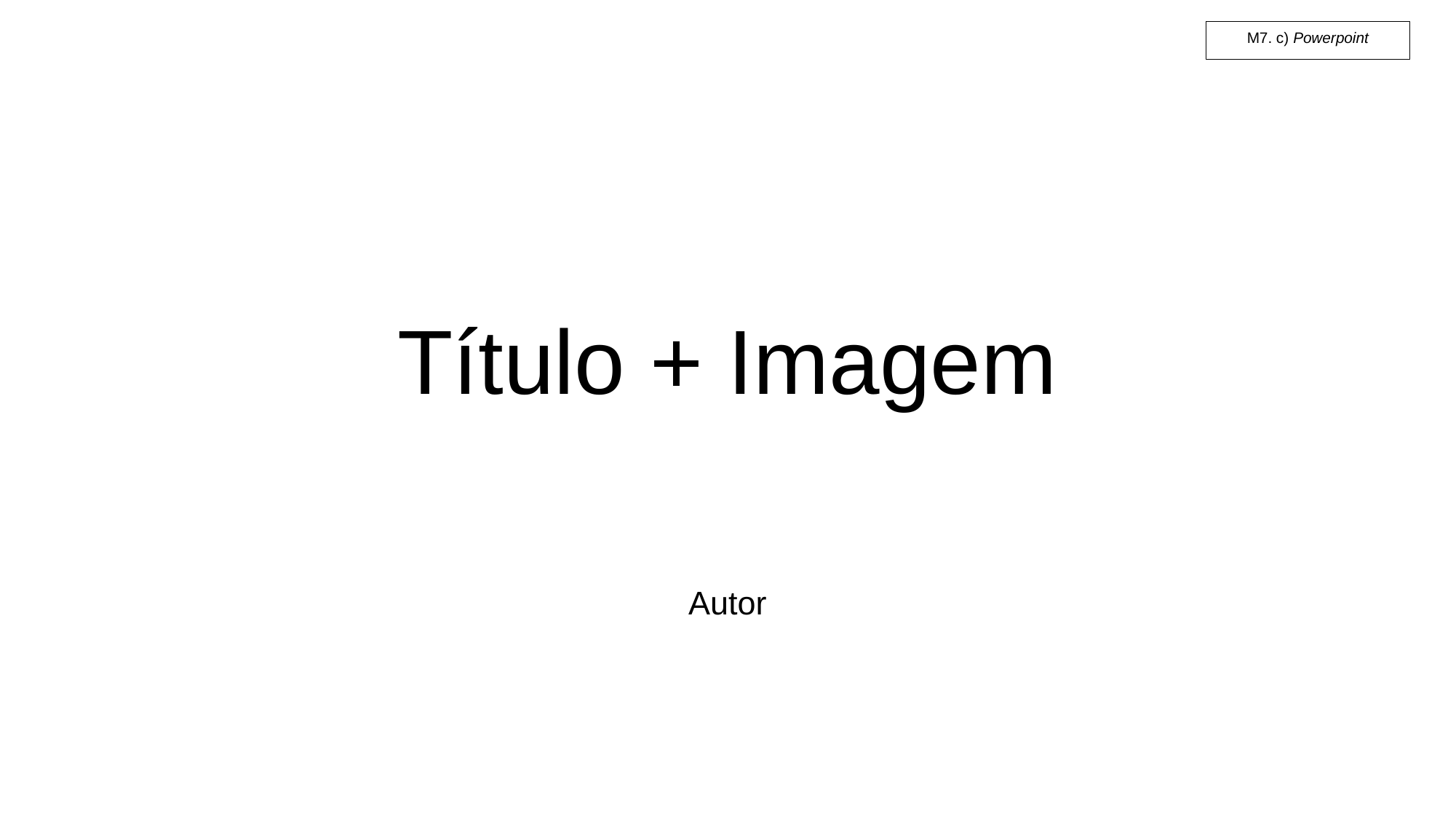

M7. c) Powerpoint
# Título + Imagem

Autor